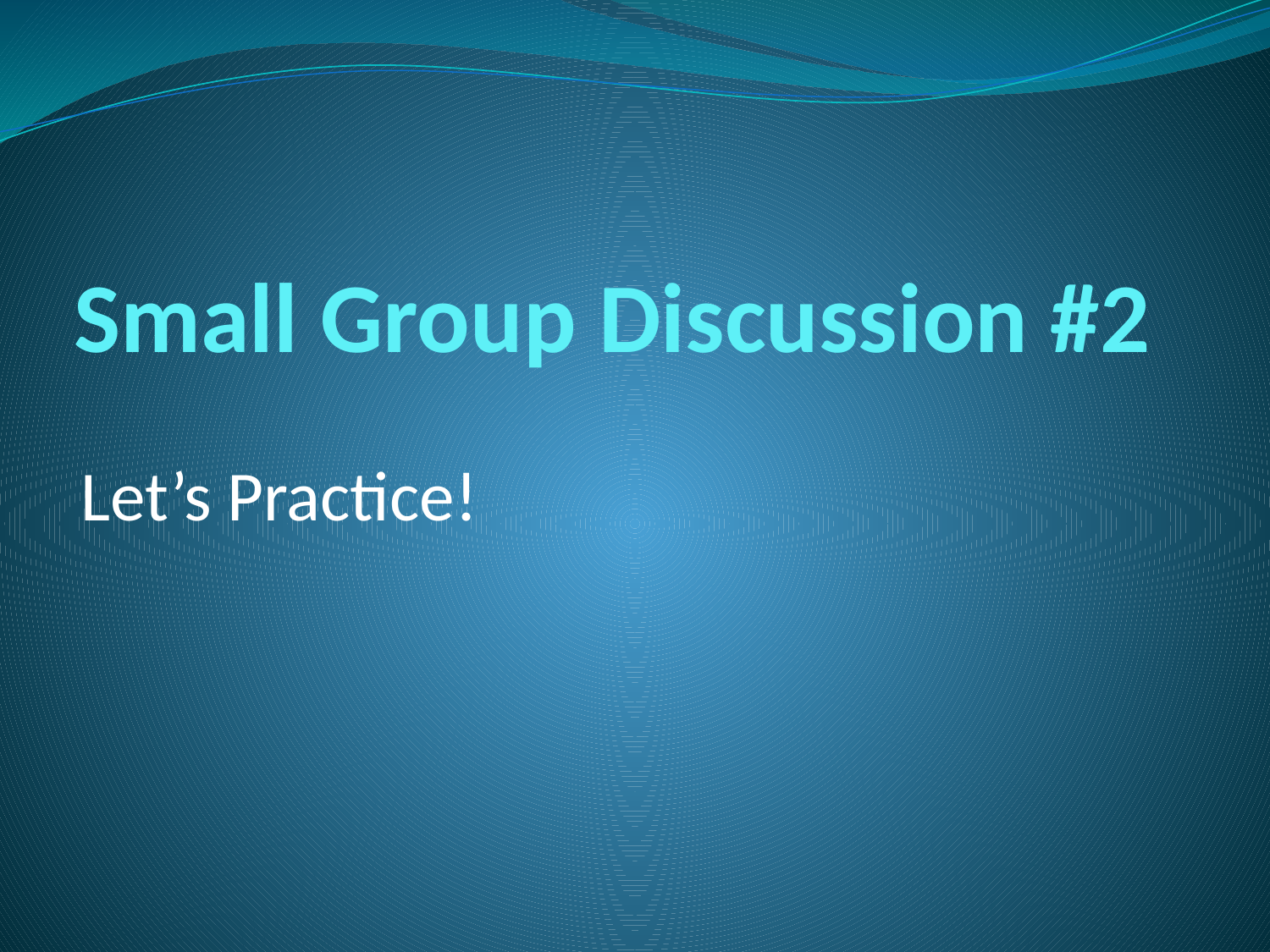

# Small Group Discussion #2
Let’s Practice!